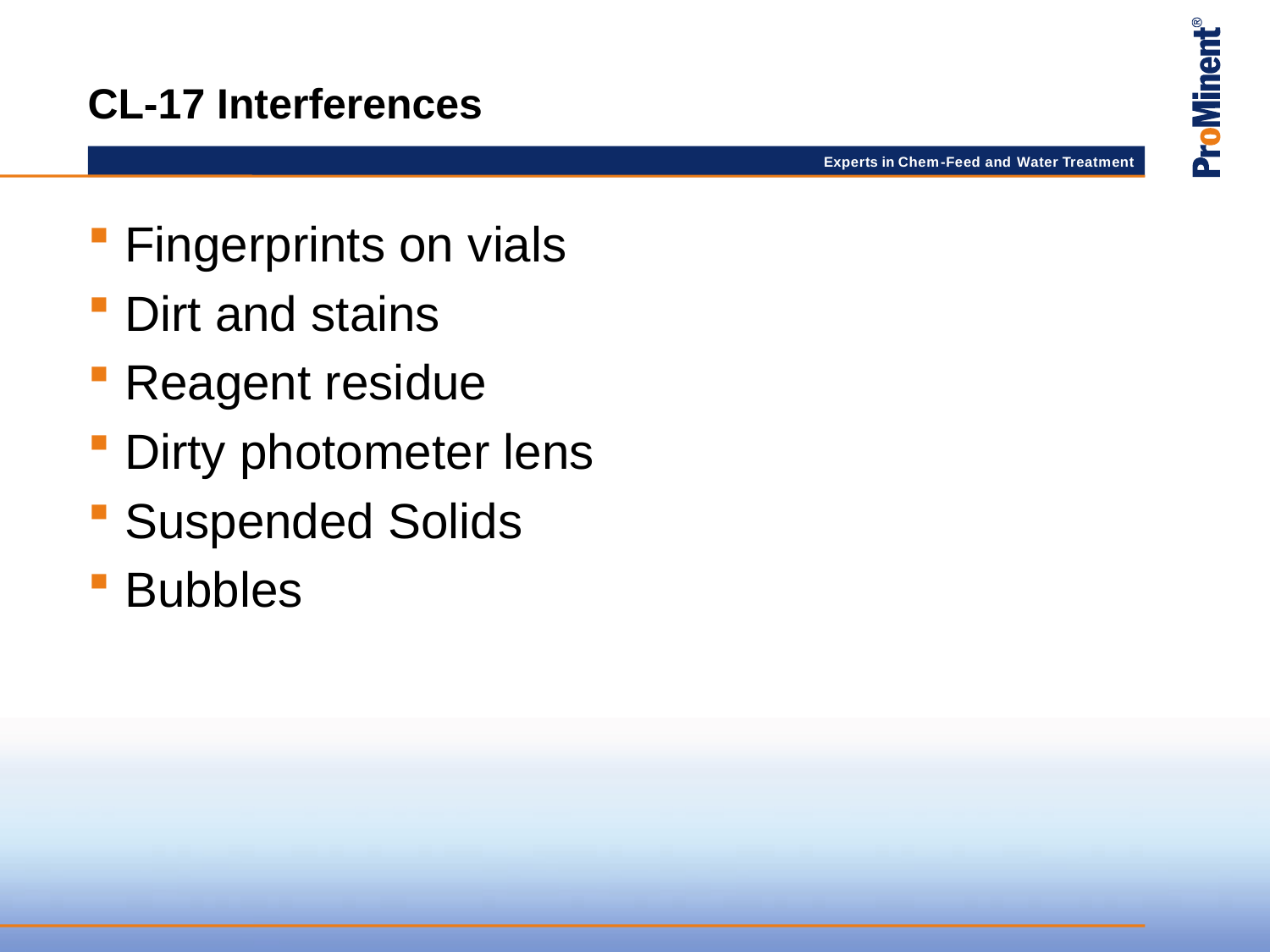

# CL-17 Interferences
Fingerprints on vials
Dirt and stains
Reagent residue
Dirty photometer lens
Suspended Solids
Bubbles